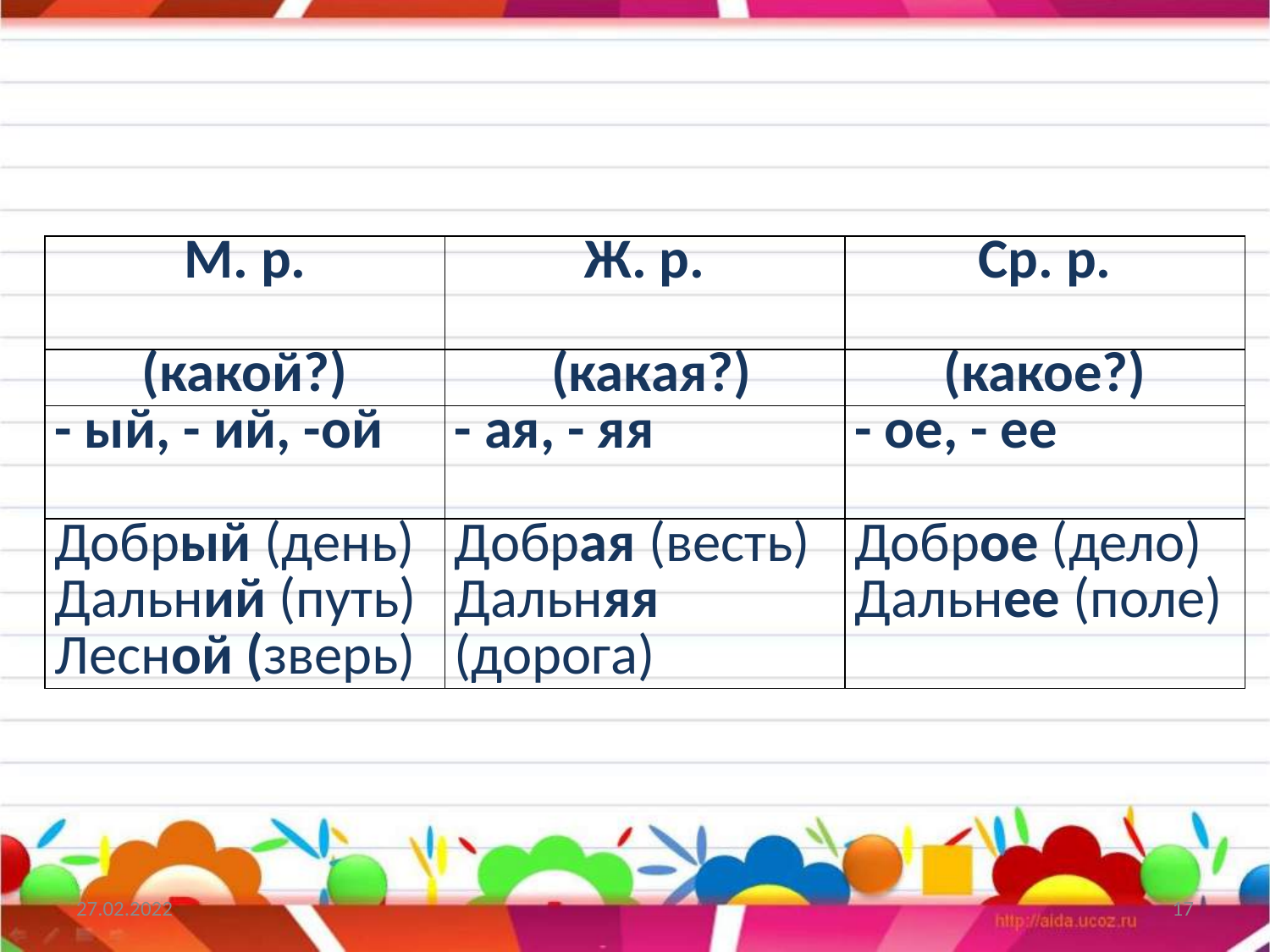

#
| М. р. | Ж. р. | Ср. р. |
| --- | --- | --- |
| (какой?) | (какая?) | (какое?) |
| - ый, - ий, -ой | - ая, - яя | - ое, - ее |
| Добрый (день) Дальний (путь) Лесной (зверь) | Добрая (весть) Дальняя (дорога) | Доброе (дело) Дальнее (поле) |
27.02.2022
17